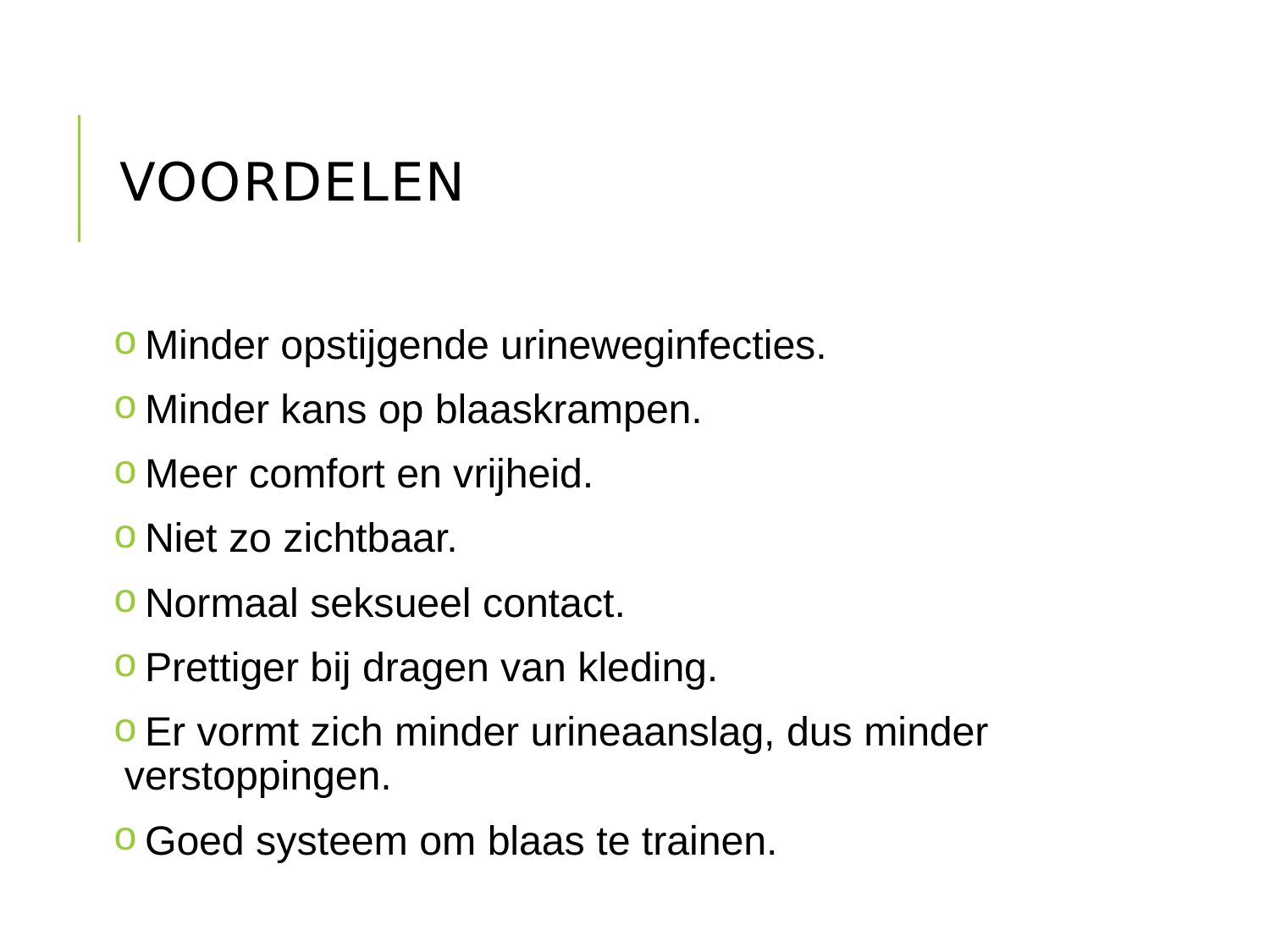

# Voordelen
 Minder opstijgende urineweginfecties.
 Minder kans op blaaskrampen.
 Meer comfort en vrijheid.
 Niet zo zichtbaar.
 Normaal seksueel contact.
 Prettiger bij dragen van kleding.
 Er vormt zich minder urineaanslag, dus minder verstoppingen.
 Goed systeem om blaas te trainen.